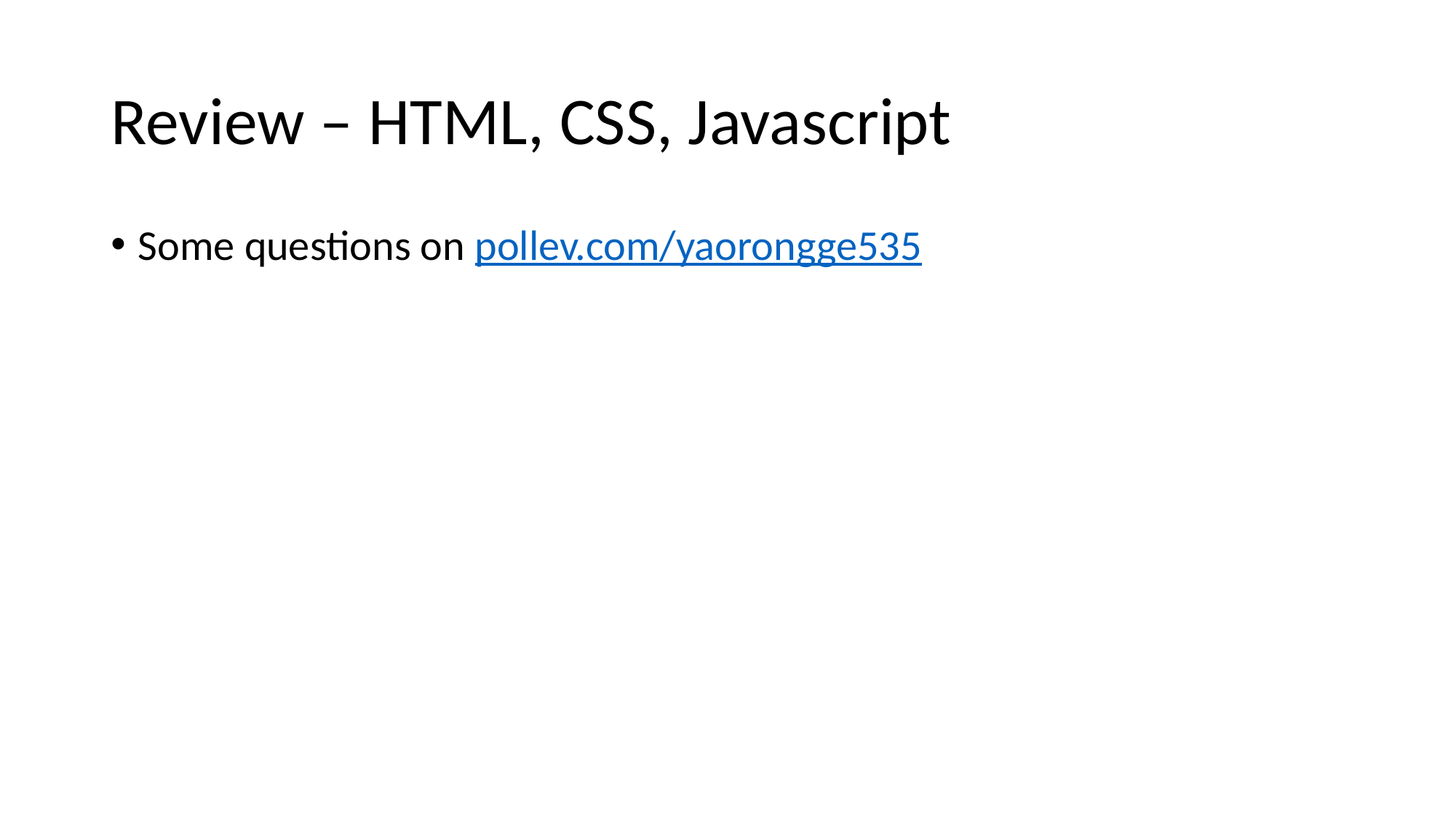

# Review – HTML, CSS, Javascript
Some questions on pollev.com/yaorongge535